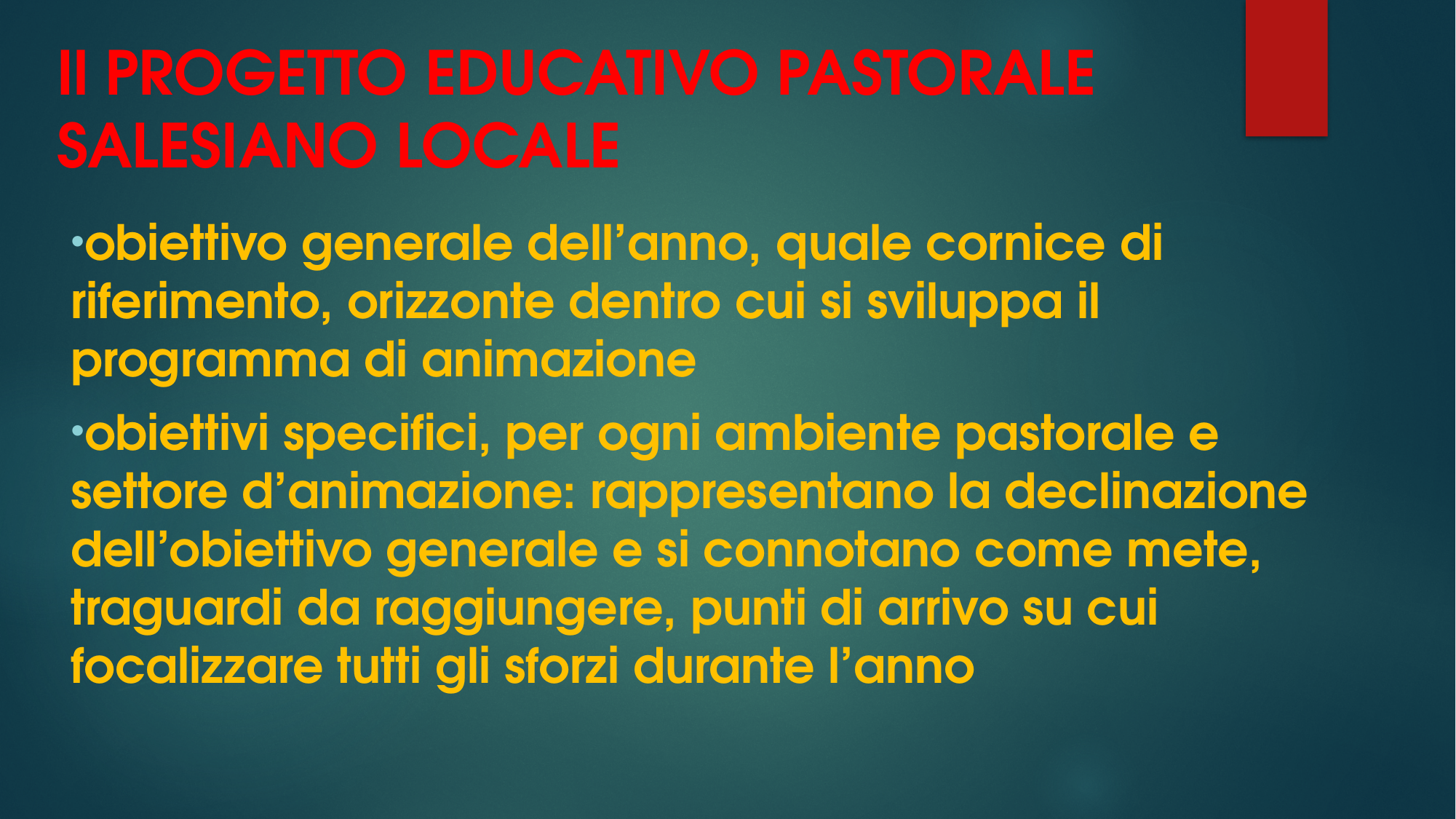

# Il PROGETTO EDUCATIVO PASTORALE SALESIANO LOCALE
obiettivo generale dell’anno, quale cornice di riferimento, orizzonte dentro cui si sviluppa il programma di animazione
obiettivi specifici, per ogni ambiente pastorale e settore d’animazione: rappresentano la declinazione dell’obiettivo generale e si connotano come mete, traguardi da raggiungere, punti di arrivo su cui focalizzare tutti gli sforzi durante l’anno